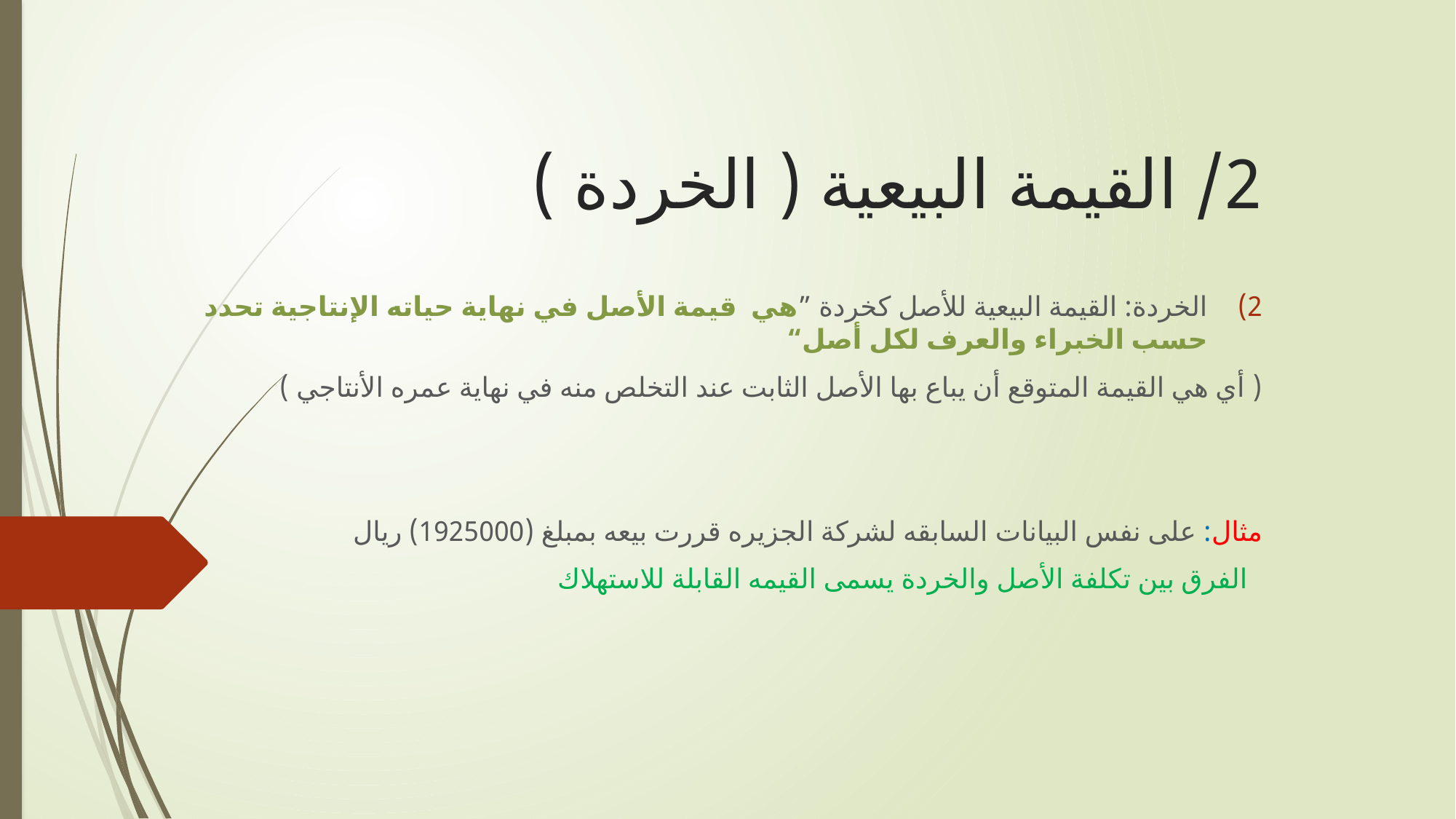

# 2/ القيمة البيعية ( الخردة )
الخردة: القيمة البيعية للأصل كخردة ”هي  قيمة الأصل في نهاية حياته الإنتاجية تحدد حسب الخبراء والعرف لكل أصل“
( أي هي القيمة المتوقع أن يباع بها الأصل الثابت عند التخلص منه في نهاية عمره الأنتاجي )

مثال: على نفس البيانات السابقه لشركة الجزيره قررت بيعه بمبلغ (1925000) ريال
  الفرق بين تكلفة الأصل والخردة يسمى القيمه القابلة للاستهلاك